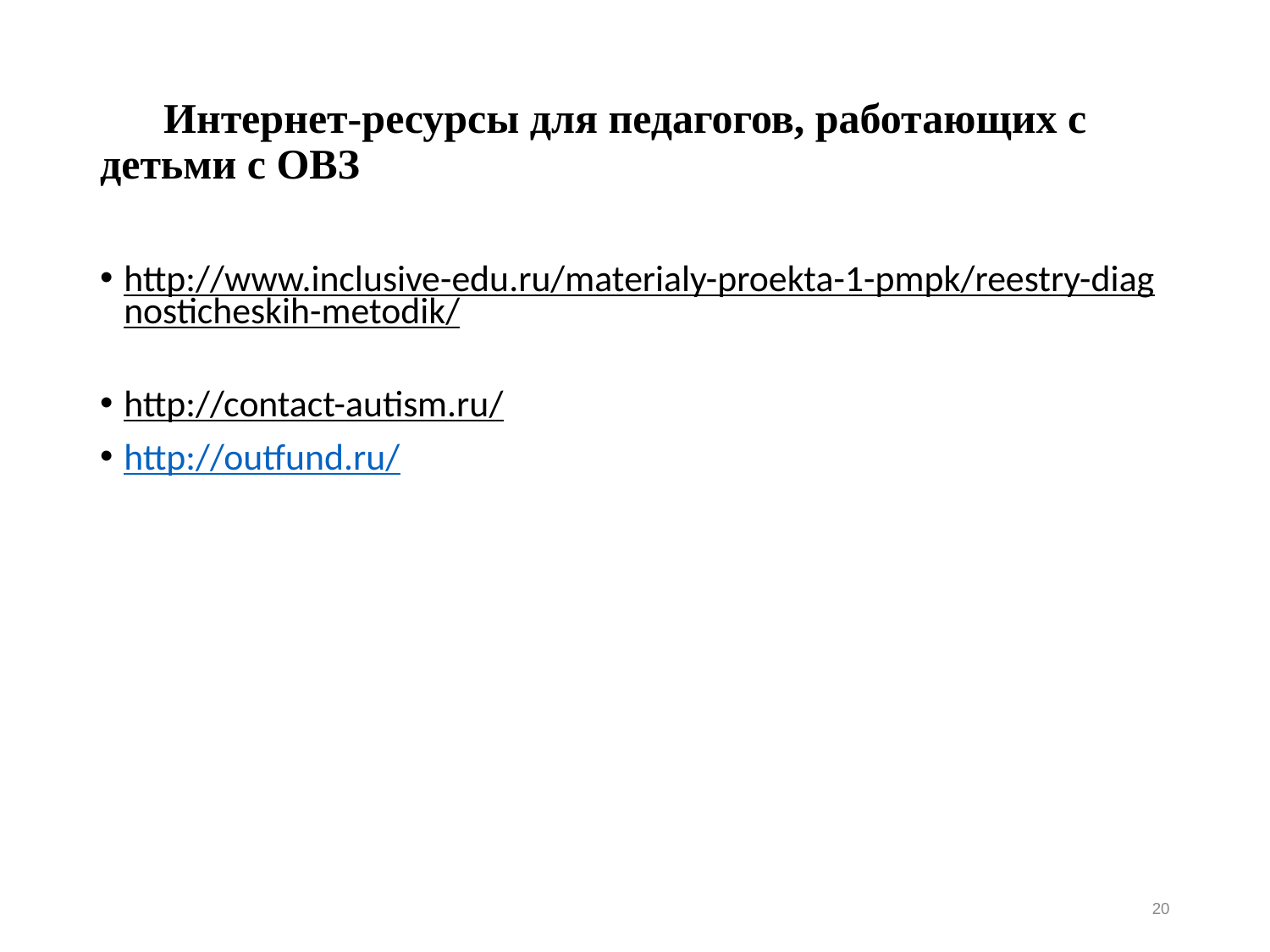

# Интернет-ресурсы для педагогов, работающих с детьми с ОВЗ
http://www.inclusive-edu.ru/materialy-proekta-1-pmpk/reestry-diagnosticheskih-metodik/
http://contact-autism.ru/
http://outfund.ru/

20